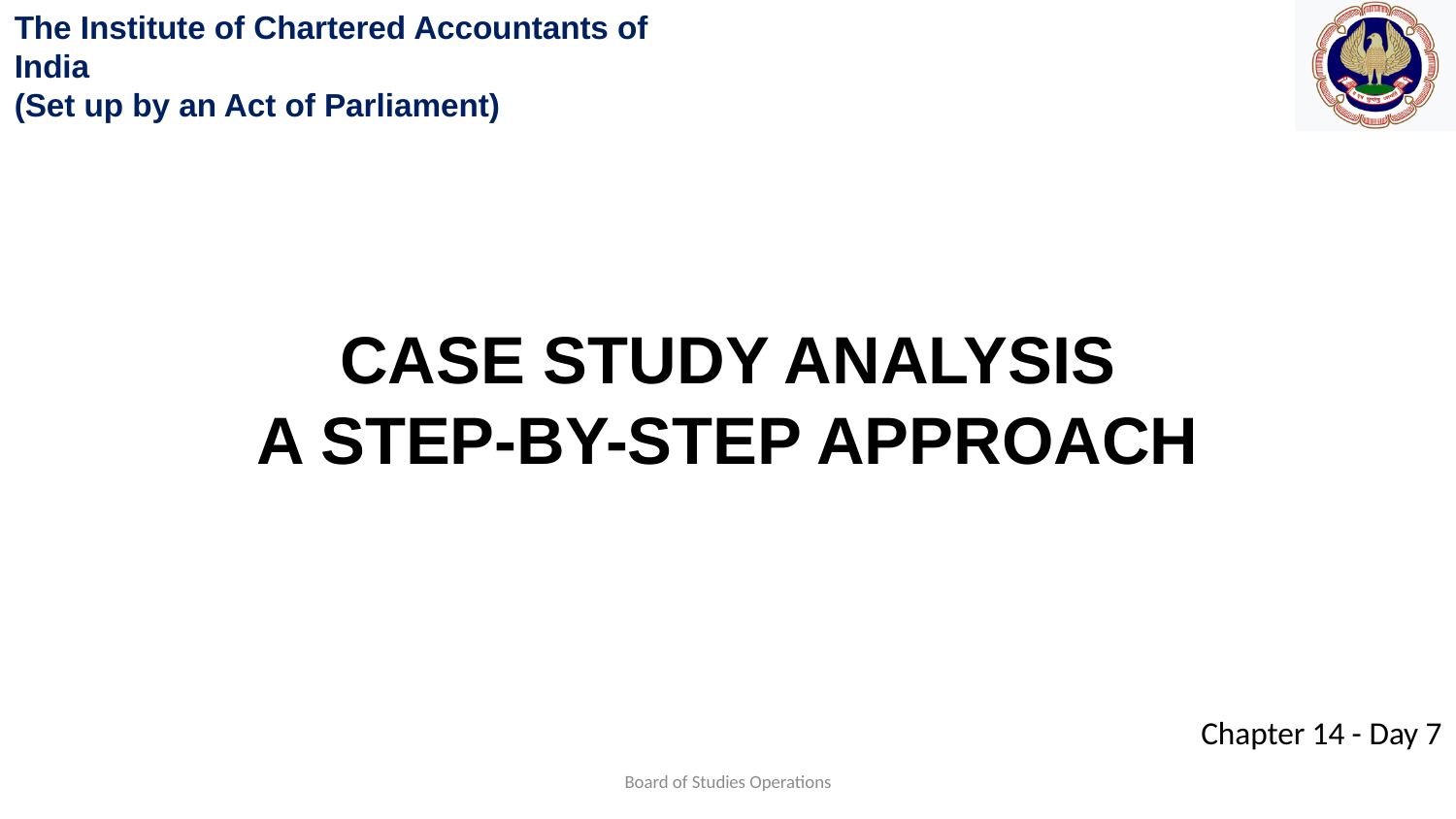

CASE STUDY ANALYSIS
A STEP-BY-STEP APPROACH
Board of Studies Operations